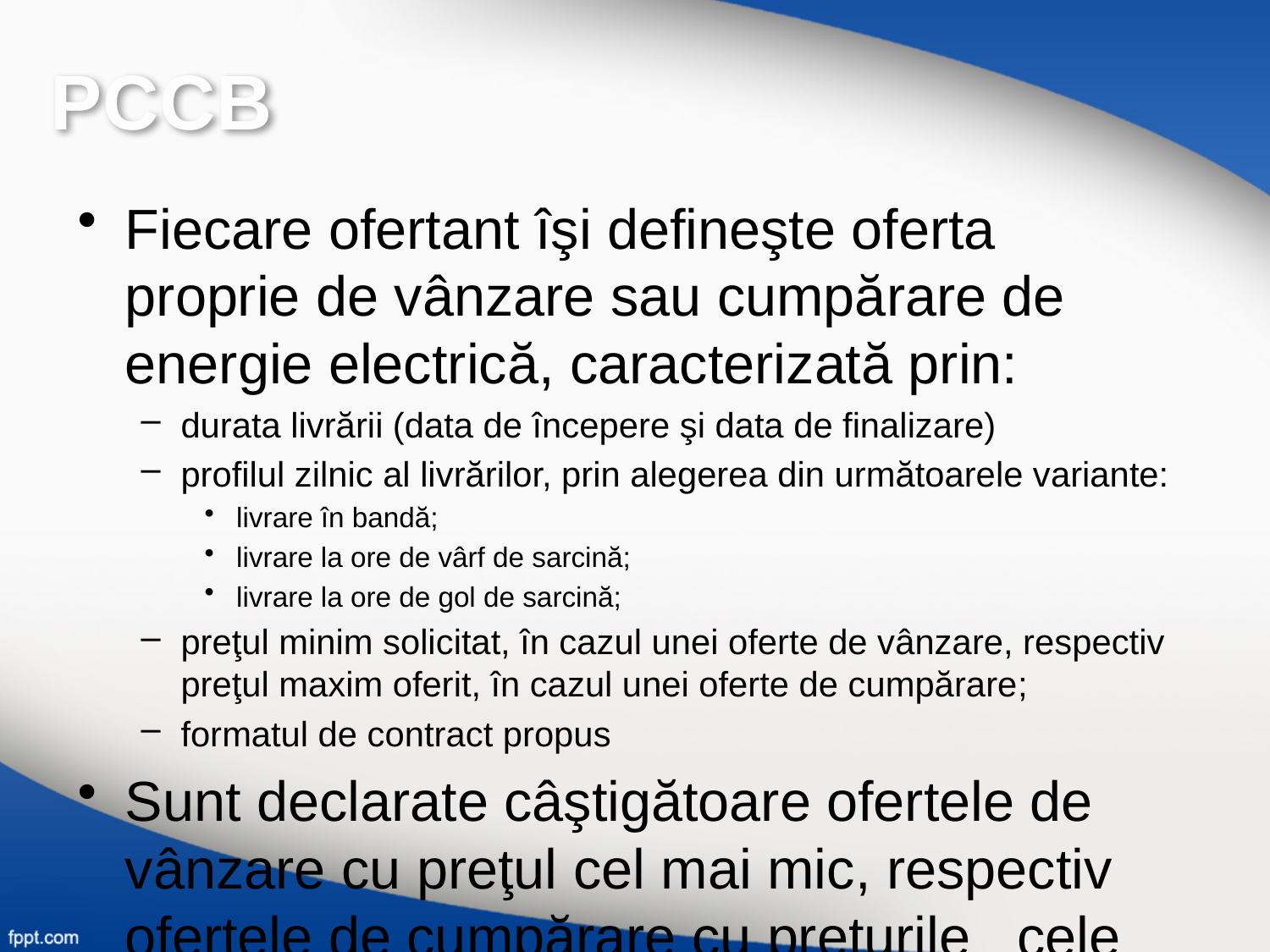

PCCB
Fiecare ofertant îşi defineşte oferta proprie de vânzare sau cumpărare de energie electrică, caracterizată prin:
durata livrării (data de începere şi data de finalizare)
profilul zilnic al livrărilor, prin alegerea din următoarele variante:
livrare în bandă;
livrare la ore de vârf de sarcină;
livrare la ore de gol de sarcină;
preţul minim solicitat, în cazul unei oferte de vânzare, respectiv preţul maxim oferit, în cazul unei oferte de cumpărare;
formatul de contract propus
Sunt declarate câştigătoare ofertele de vânzare cu preţul cel mai mic, respectiv ofertele de cumpărare cu preţurile   cele mai mari.